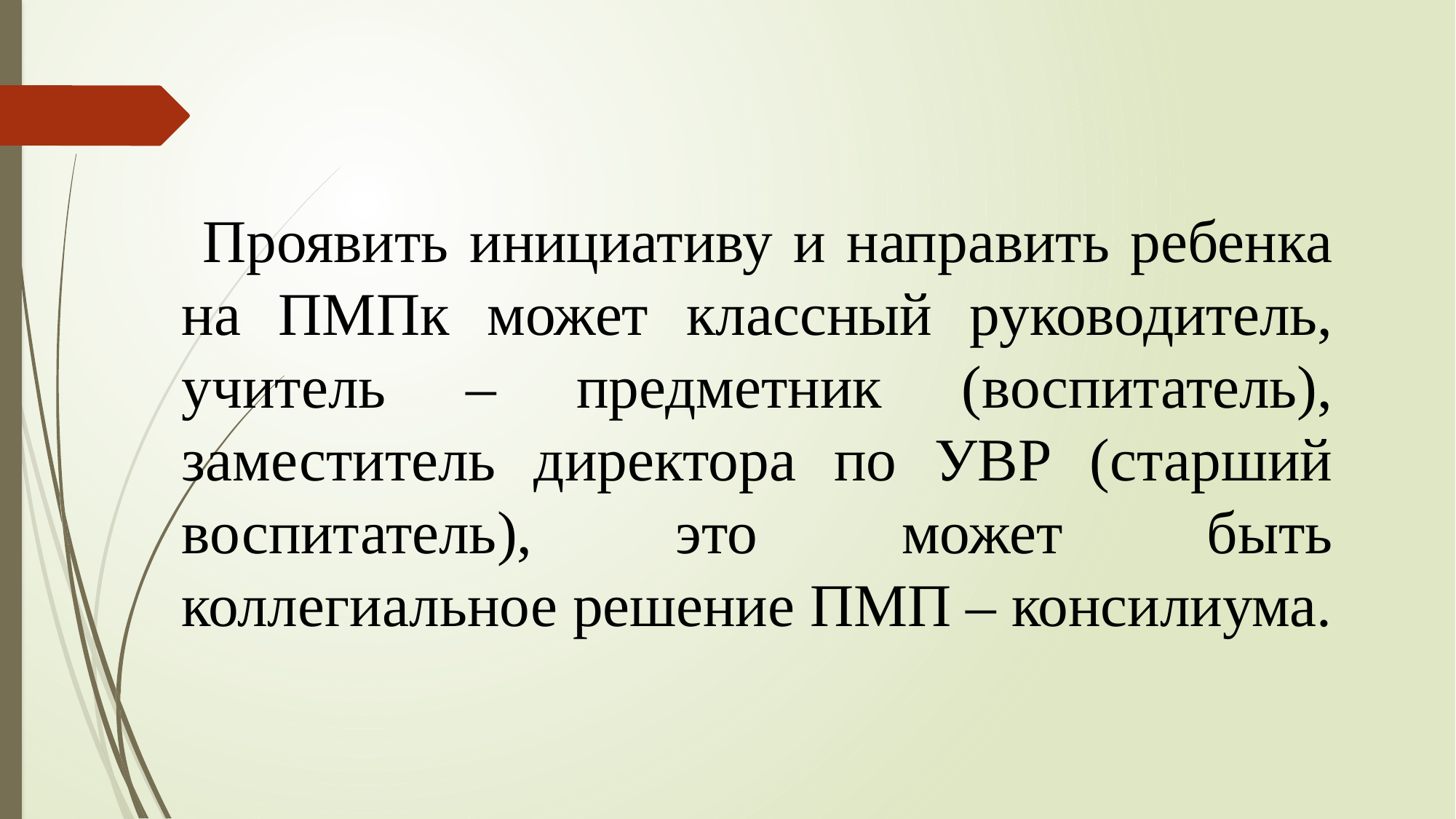

Проявить инициативу и направить ребенка на ПМПк может классный руководитель, учитель – предметник (воспитатель), заместитель директора по УВР (старший воспитатель), это может быть коллегиальное решение ПМП – консилиума.